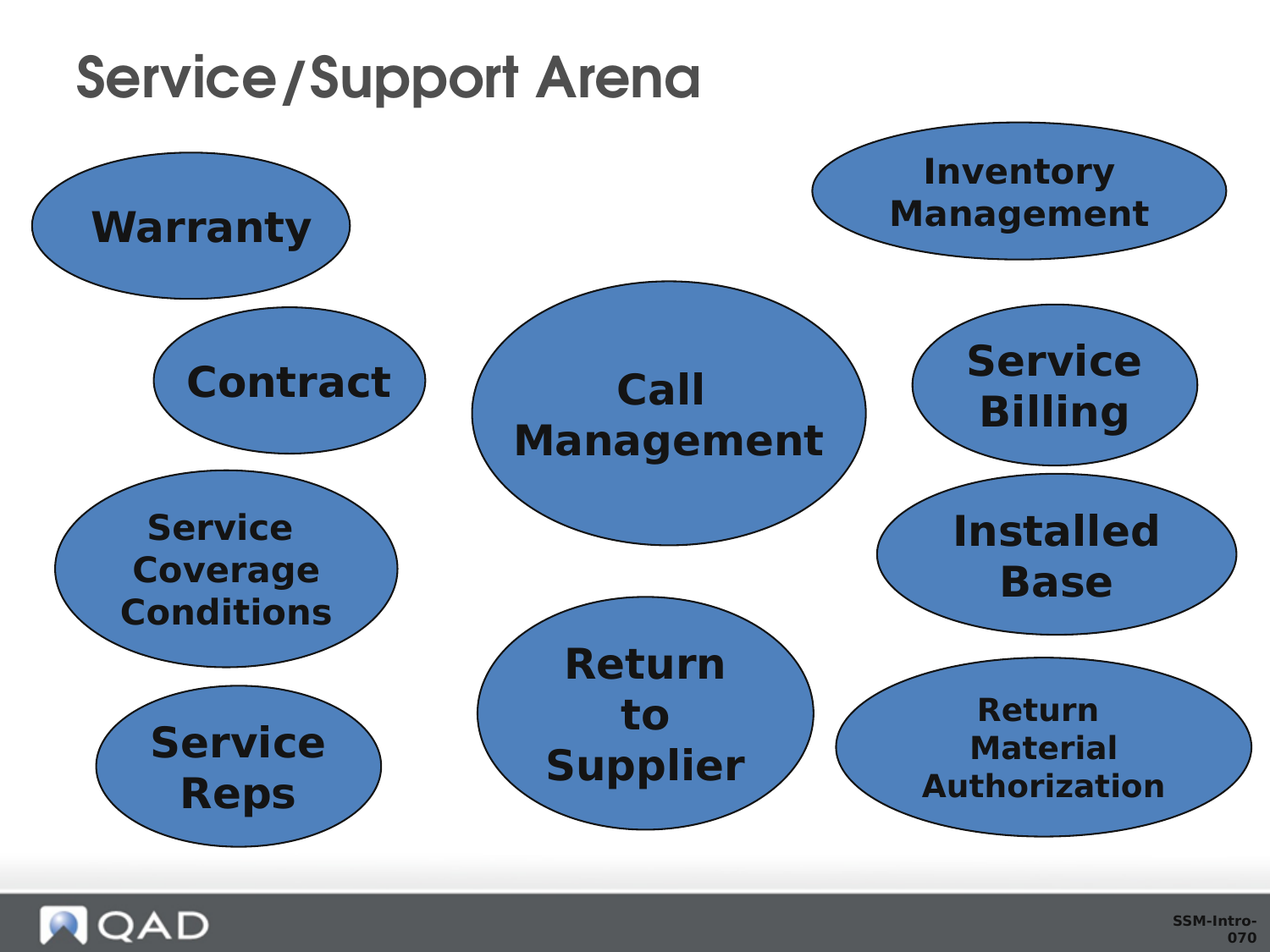

# Service/Support Arena
Inventory
Management
Warranty
Call
Management
Service
Billing
Contract
Service
Coverage
Conditions
Installed
Base
Return to
Supplier
Return
Material
Authorization
Service
Reps
SSM-Intro-070